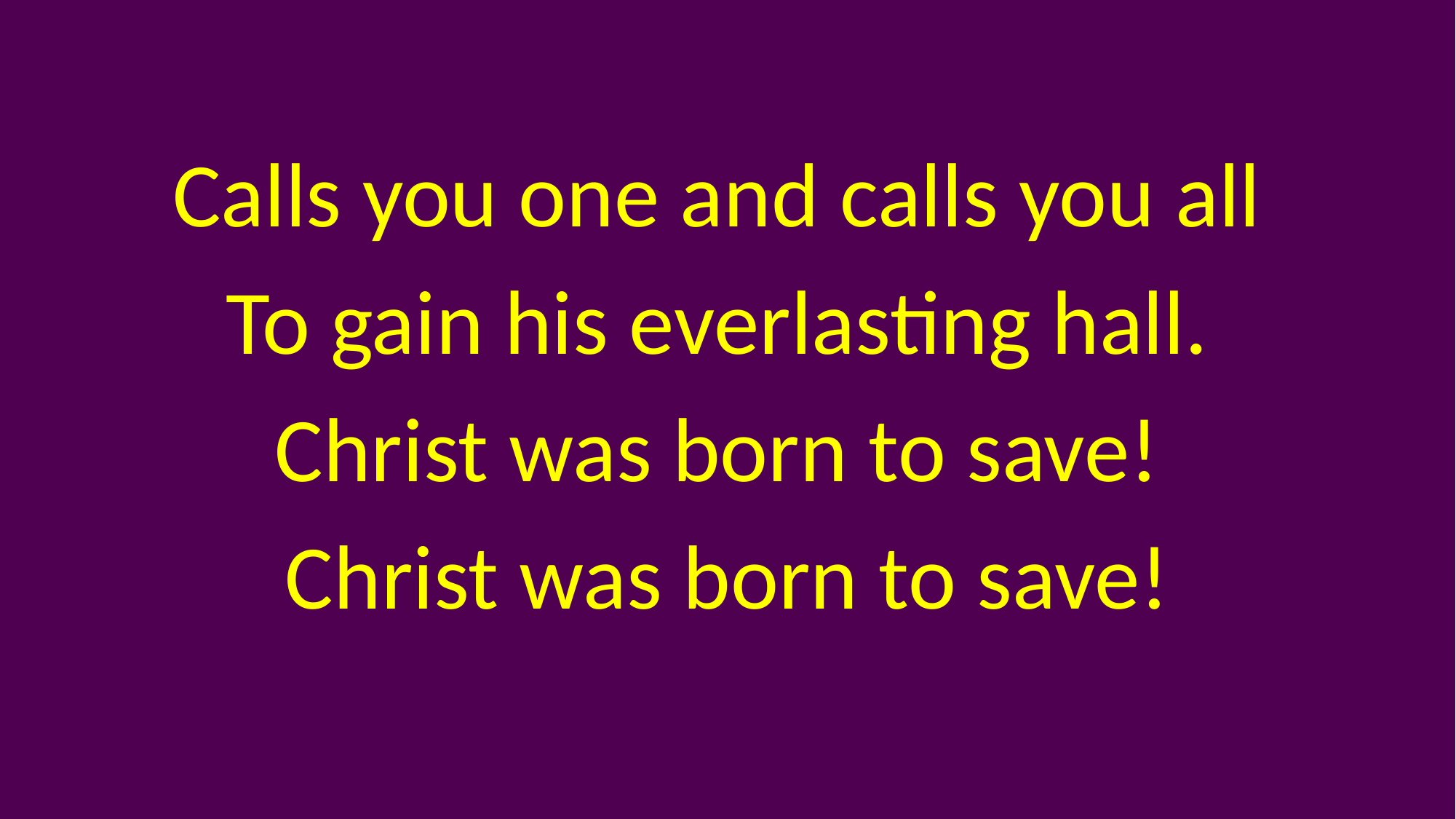

Calls you one and calls you all
To gain his everlasting hall.
Christ was born to save!
Christ was born to save!